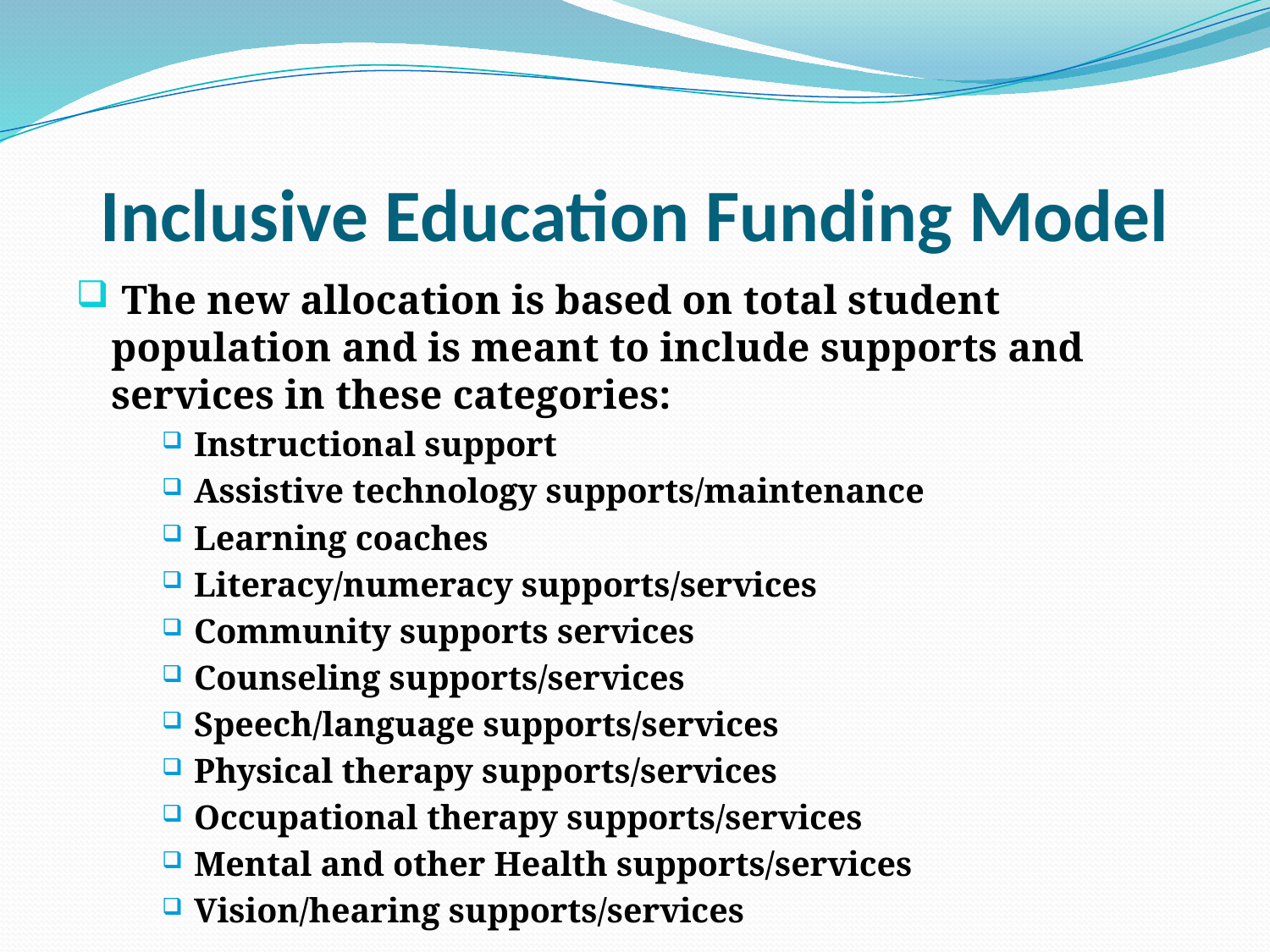

# Inclusive Education Funding Model
 The new allocation is based on total student population and is meant to include supports and services in these categories:
Instructional support
Assistive technology supports/maintenance
Learning coaches
Literacy/numeracy supports/services
Community supports services
Counseling supports/services
Speech/language supports/services
Physical therapy supports/services
Occupational therapy supports/services
Mental and other Health supports/services
Vision/hearing supports/services